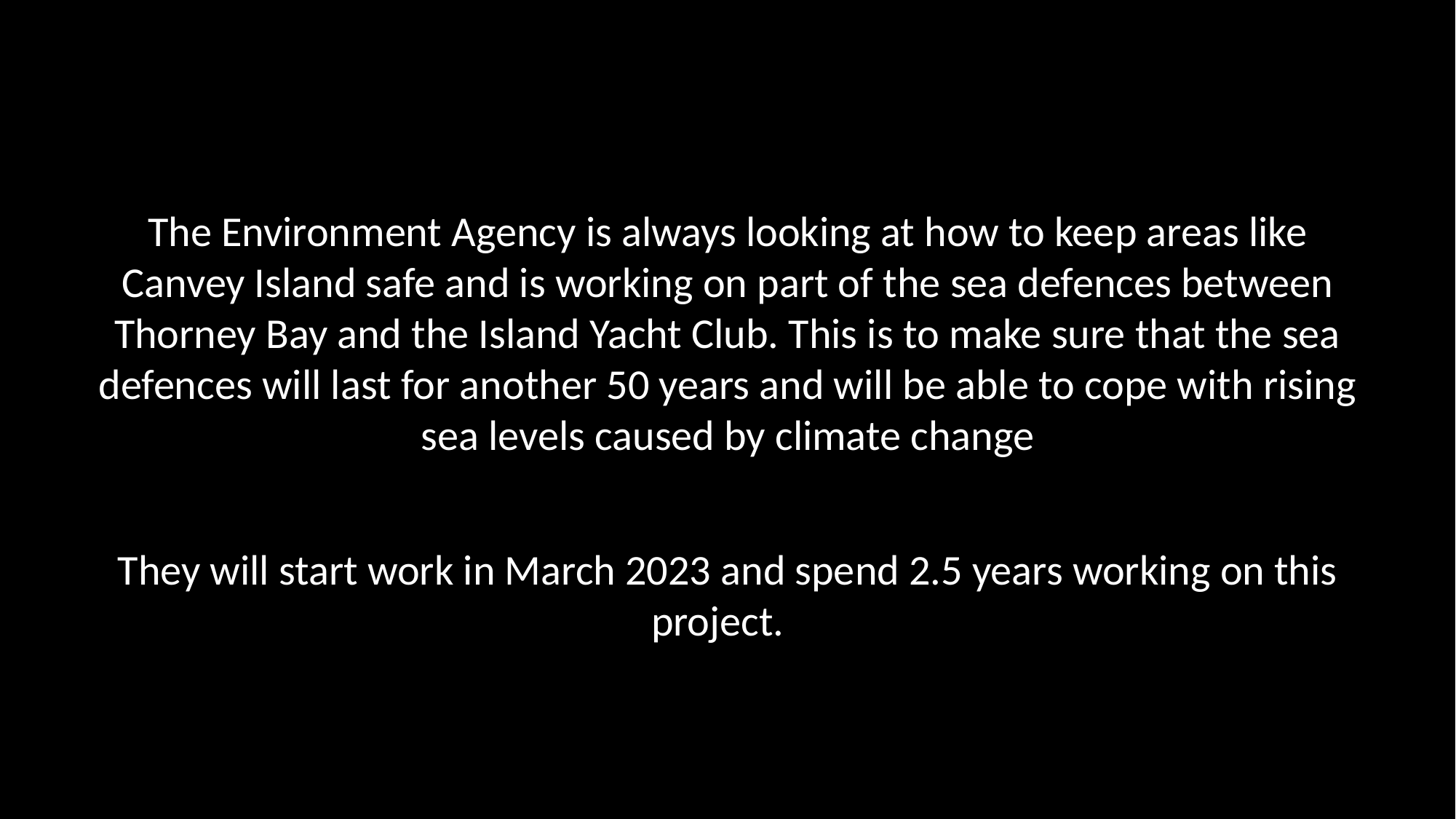

The Environment Agency is always looking at how to keep areas like Canvey Island safe and is working on part of the sea defences between Thorney Bay and the Island Yacht Club. This is to make sure that the sea defences will last for another 50 years and will be able to cope with rising sea levels caused by climate change

They will start work in March 2023 and spend 2.5 years working on this project.